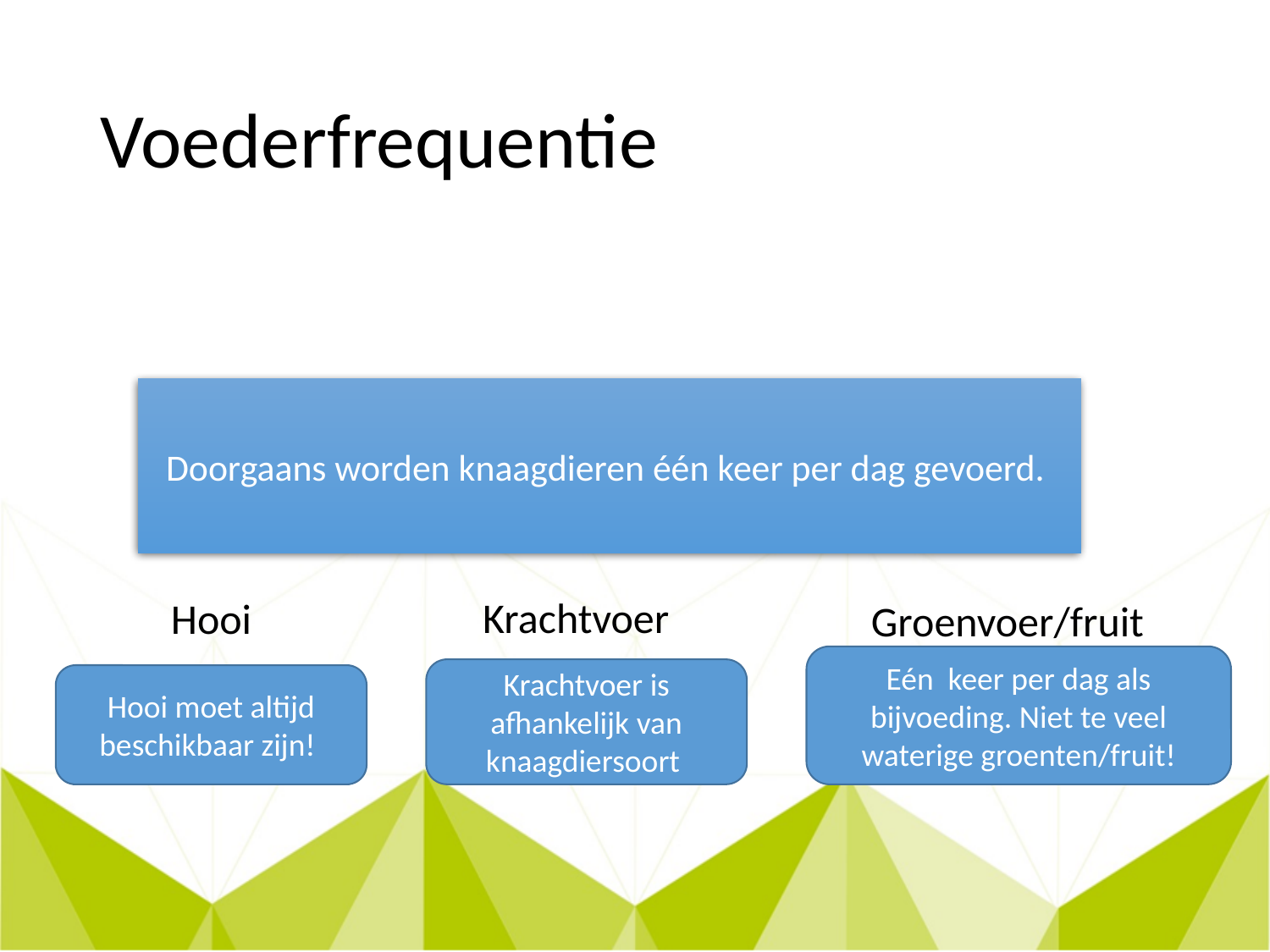

# Voederfrequentie
Doorgaans worden knaagdieren één keer per dag gevoerd.
Krachtvoer
Hooi
Groenvoer/fruit
Eén  keer per dag als bijvoeding. Niet te veel waterige groenten/fruit!
Krachtvoer is afhankelijk van knaagdiersoort
Hooi moet altijd beschikbaar zijn!